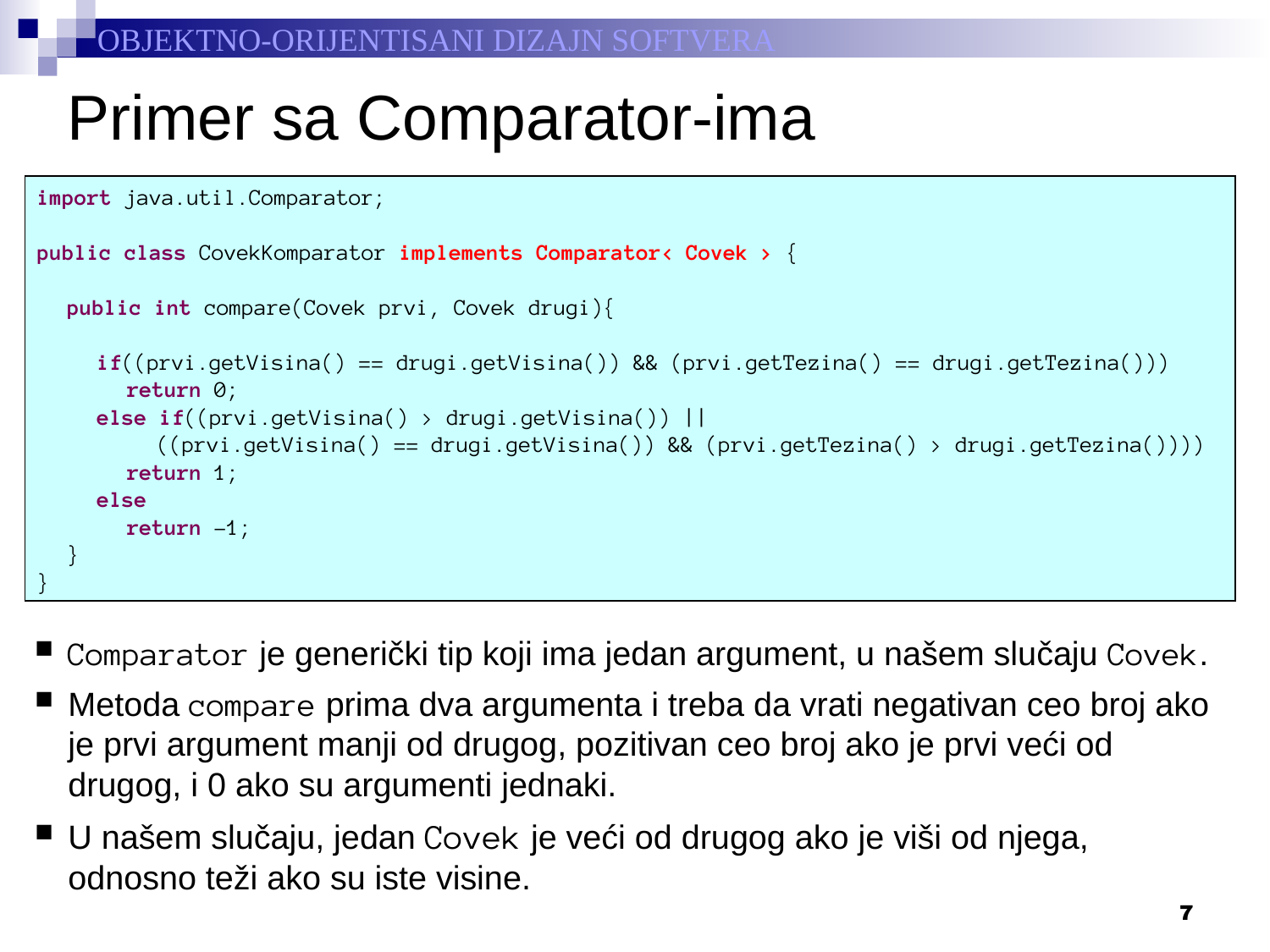

# Primer sa Comparator-ima
import java.util.Comparator;

public class CovekKomparator implements Comparator< Covek > {

	public int compare(Covek prvi, Covek drugi){

		if((prvi.getVisina() == drugi.getVisina()) && (prvi.getTezina() == drugi.getTezina()))
			return 0;
		else if((prvi.getVisina() > drugi.getVisina()) ||
				((prvi.getVisina() == drugi.getVisina()) && (prvi.getTezina() > drugi.getTezina())))
			return 1;
		else
			return -1;
	}
}
Comparator je generički tip koji ima jedan argument, u našem slučaju Covek.
Metoda compare prima dva argumenta i treba da vrati negativan ceo broj ako je prvi argument manji od drugog, pozitivan ceo broj ako je prvi veći od drugog, i 0 ako su argumenti jednaki.
U našem slučaju, jedan Covek je veći od drugog ako je viši od njega, odnosno teži ako su iste visine.
7